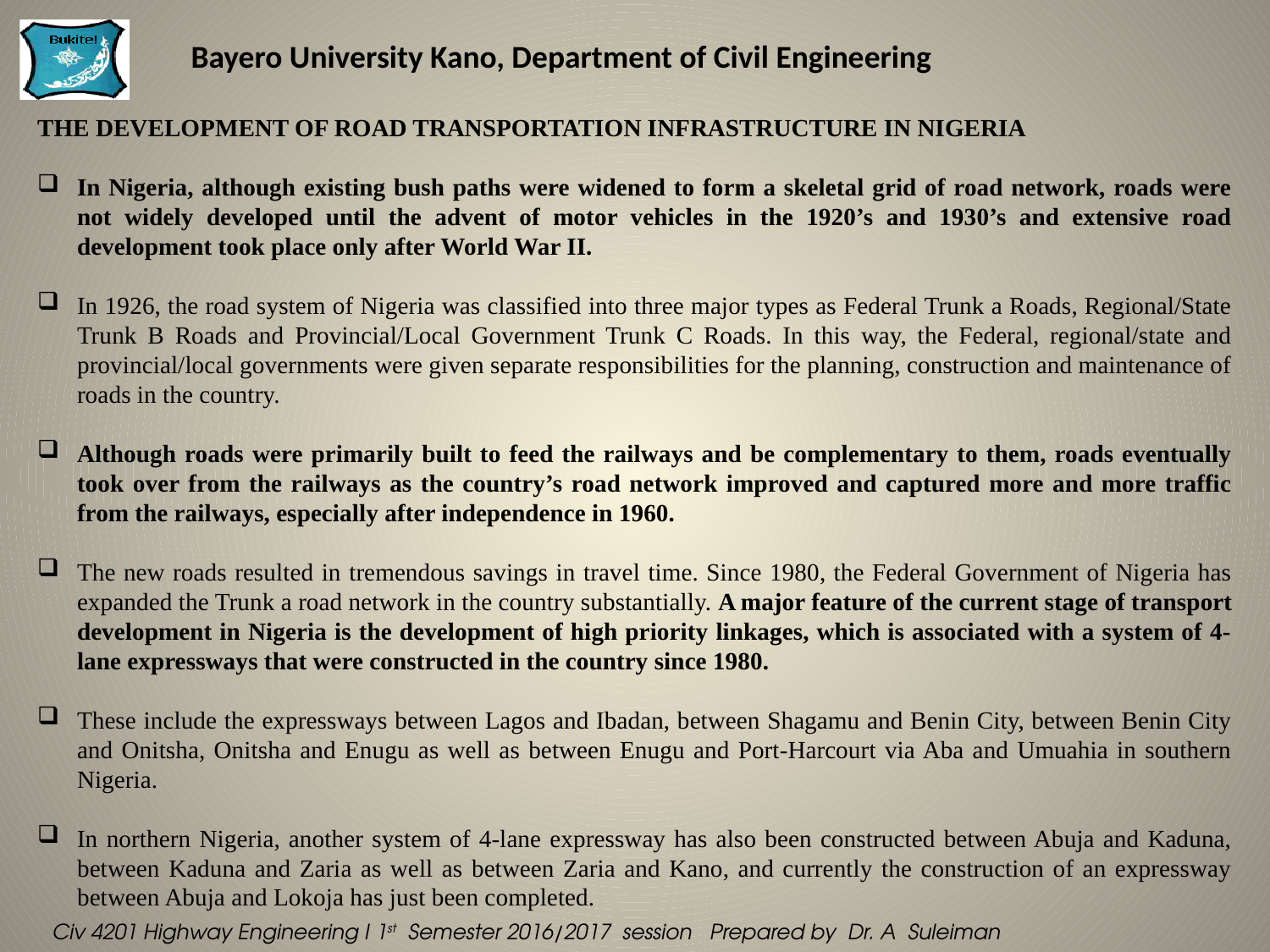

THE DEVELOPMENT OF ROAD TRANSPORTATION INFRASTRUCTURE IN NIGERIA

In Nigeria, although existing bush paths were widened to form a skeletal grid of road network, roads were not widely developed until the advent of motor vehicles in the 1920’s and 1930’s and extensive road development took place only after World War II.

In 1926, the road system of Nigeria was classified into three major types as Federal Trunk a Roads, Regional/State Trunk B Roads and Provincial/Local Government Trunk C Roads. In this way, the Federal, regional/state and provincial/local governments were given separate responsibilities for the planning, construction and maintenance of roads in the country.

Although roads were primarily built to feed the railways and be complementary to them, roads eventually took over from the railways as the country’s road network improved and captured more and more traffic from the railways, especially after independence in 1960.

The new roads resulted in tremendous savings in travel time. Since 1980, the Federal Government of Nigeria has expanded the Trunk a road network in the country substantially. A major feature of the current stage of transport development in Nigeria is the development of high priority linkages, which is associated with a system of 4-lane expressways that were constructed in the country since 1980.

These include the expressways between Lagos and Ibadan, between Shagamu and Benin City, between Benin City and Onitsha, Onitsha and Enugu as well as between Enugu and Port-Harcourt via Aba and Umuahia in southern Nigeria.

In northern Nigeria, another system of 4-lane expressway has also been constructed between Abuja and Kaduna, between Kaduna and Zaria as well as between Zaria and Kano, and currently the construction of an expressway between Abuja and Lokoja has just been completed.